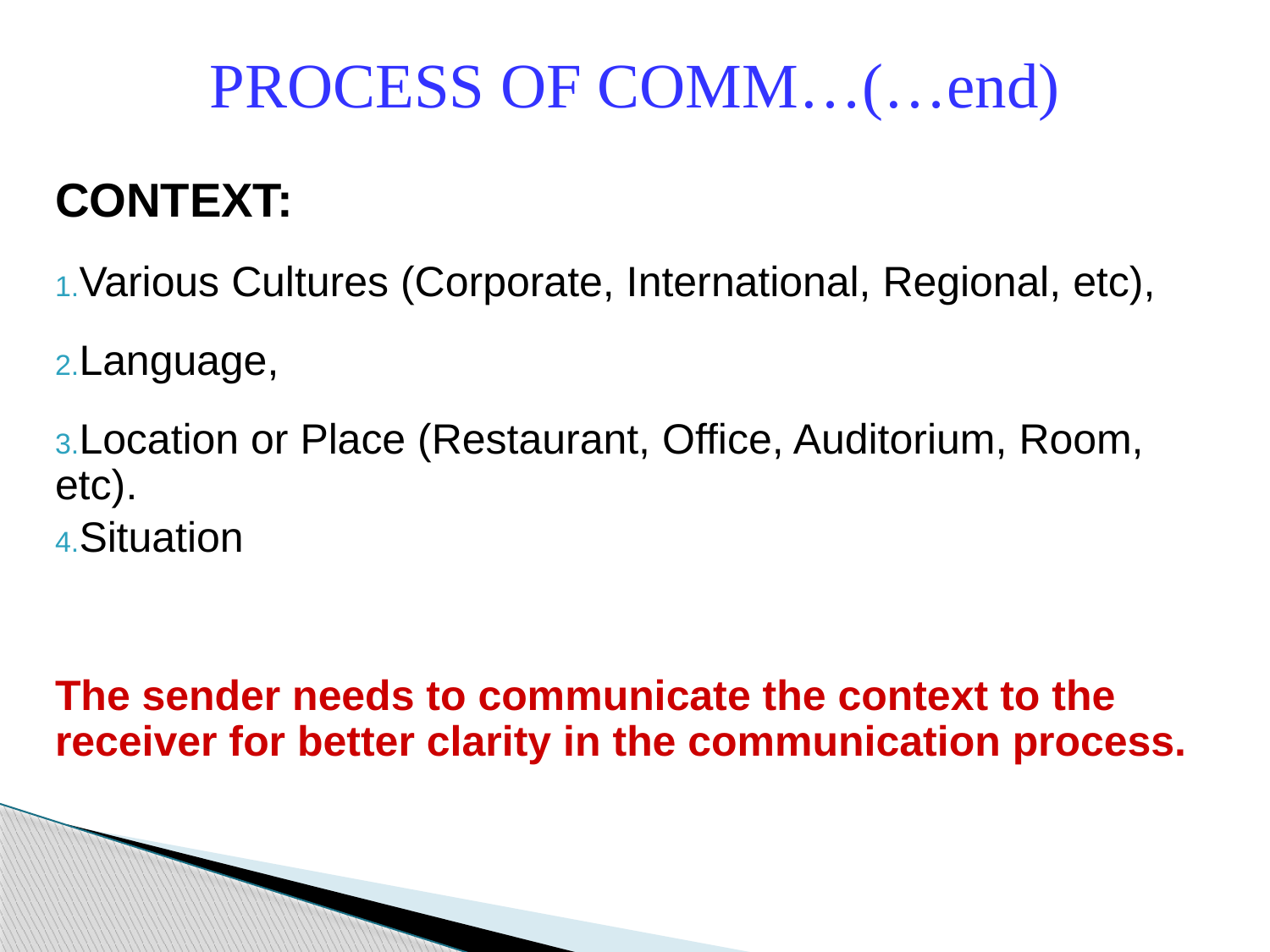

PROCESS OF COMM…(…end)
CONTEXT:

Various Cultures (Corporate, International, Regional, etc),

Language,

Location or Place (Restaurant, Office, Auditorium, Room, etc).
Situation

The sender needs to communicate the context to the receiver for better clarity in the communication process.